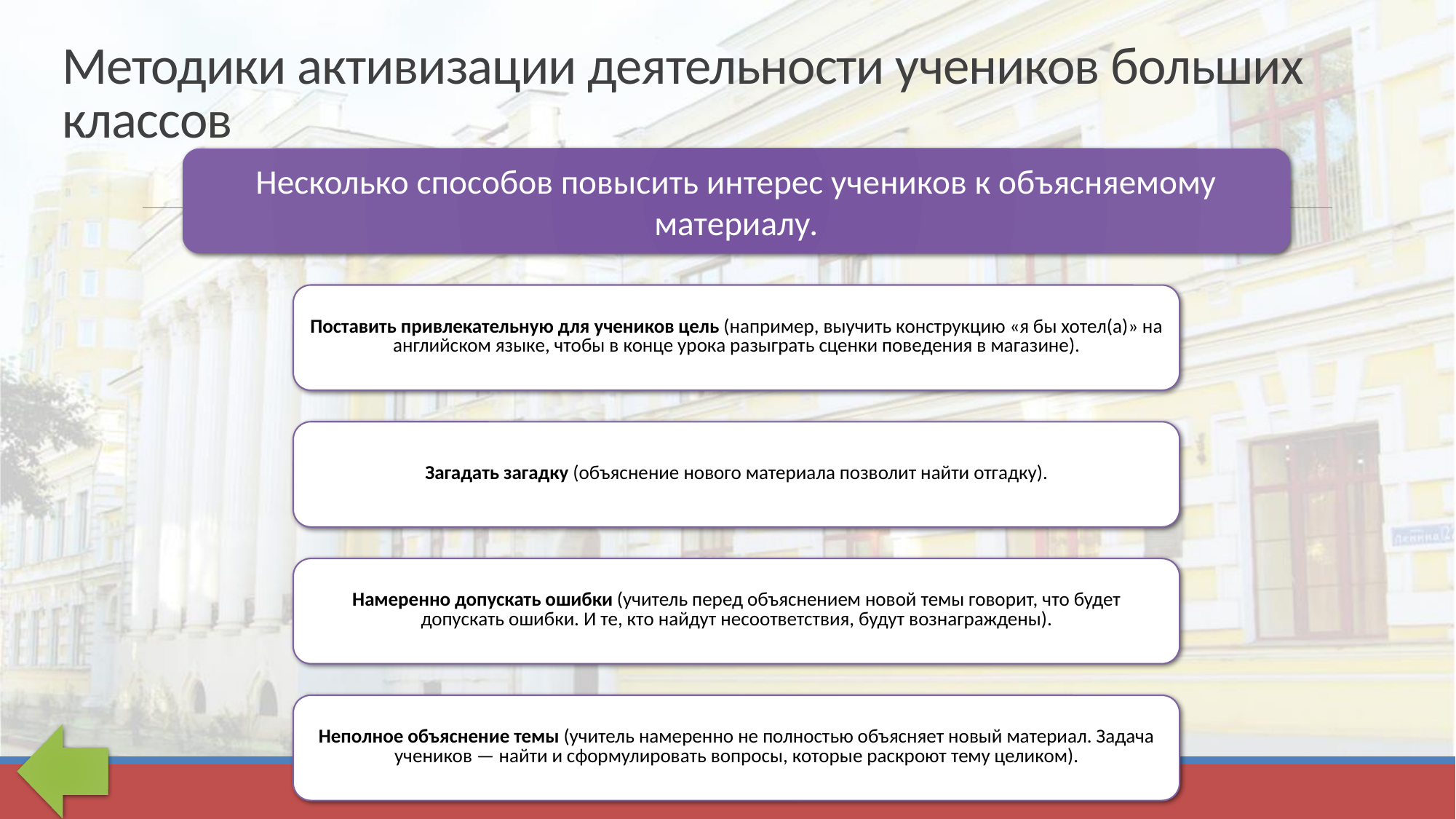

# Методики активизации деятельности учеников больших классов
Несколько способов повысить интерес учеников к объясняемому материалу.
Поставить привлекательную для учеников цель (например, выучить конструкцию «я бы хотел(а)» на английском языке, чтобы в конце урока разыграть сценки поведения в магазине).
Загадать загадку (объяснение нового материала позволит найти отгадку).
Намеренно допускать ошибки (учитель перед объяснением новой темы говорит, что будет допускать ошибки. И те, кто найдут несоответствия, будут вознаграждены).
Неполное объяснение темы (учитель намеренно не полностью объясняет новый материал. Задача учеников — найти и сформулировать вопросы, которые раскроют тему целиком).